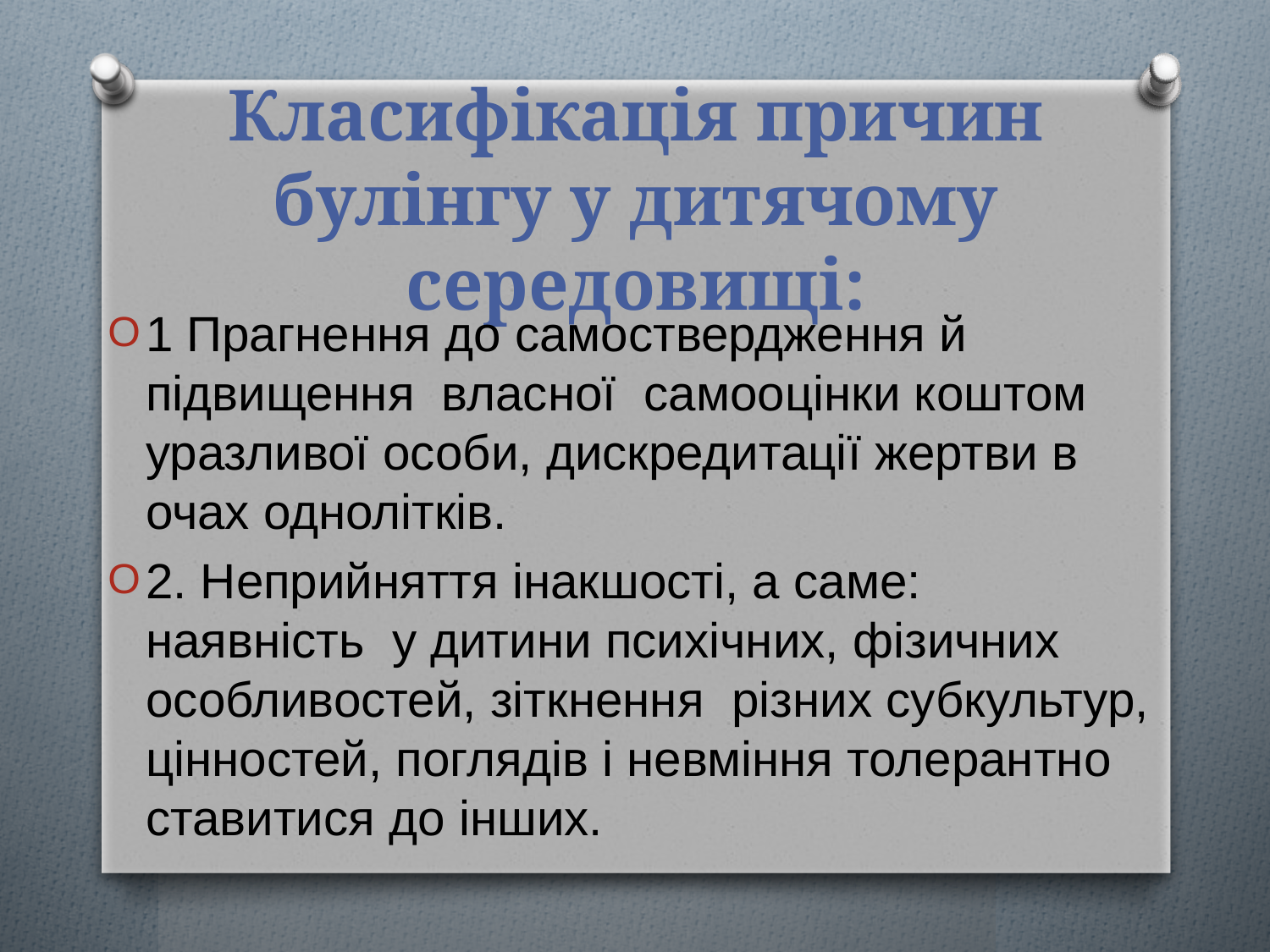

# Класифікація причин булінгу у дитячому середовищі:
1 Прагнення до самоствердження й підвищення  власної  самооцінки коштом уразливої особи, дискредитації жертви в очах однолітків.
2. Неприйняття інакшості, а саме: наявність  у дитини психічних, фізичних особливостей, зіткнення  різних субкультур, цінностей, поглядів і невміння толерантно ставитися до інших.